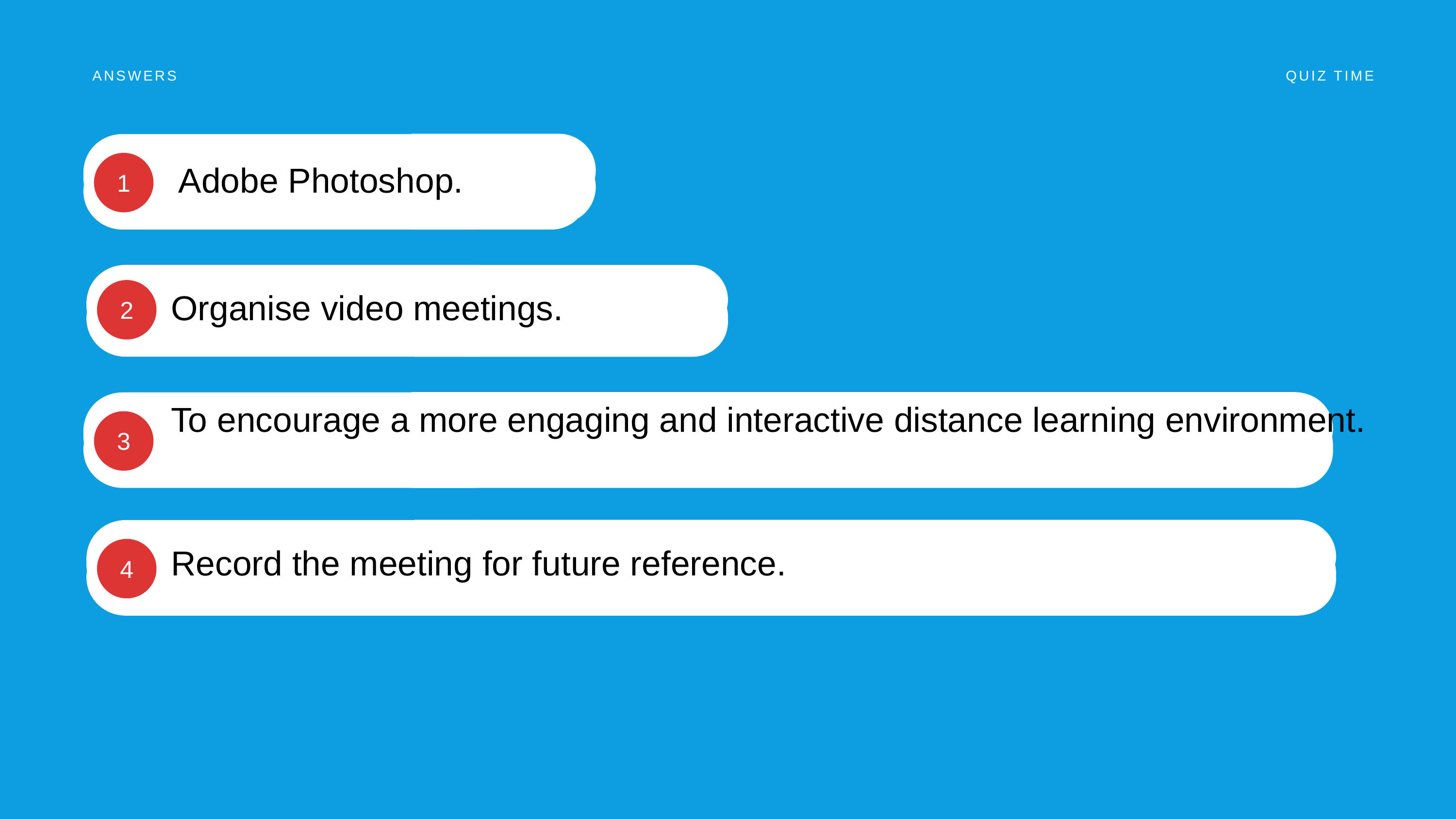

ANSWERS
QUIZ TIME

Adobe Photoshop.

1

Organise video meetings.
2

To encourage a more engaging and interactive distance learning environment.

3

Record the meeting for future reference.
4